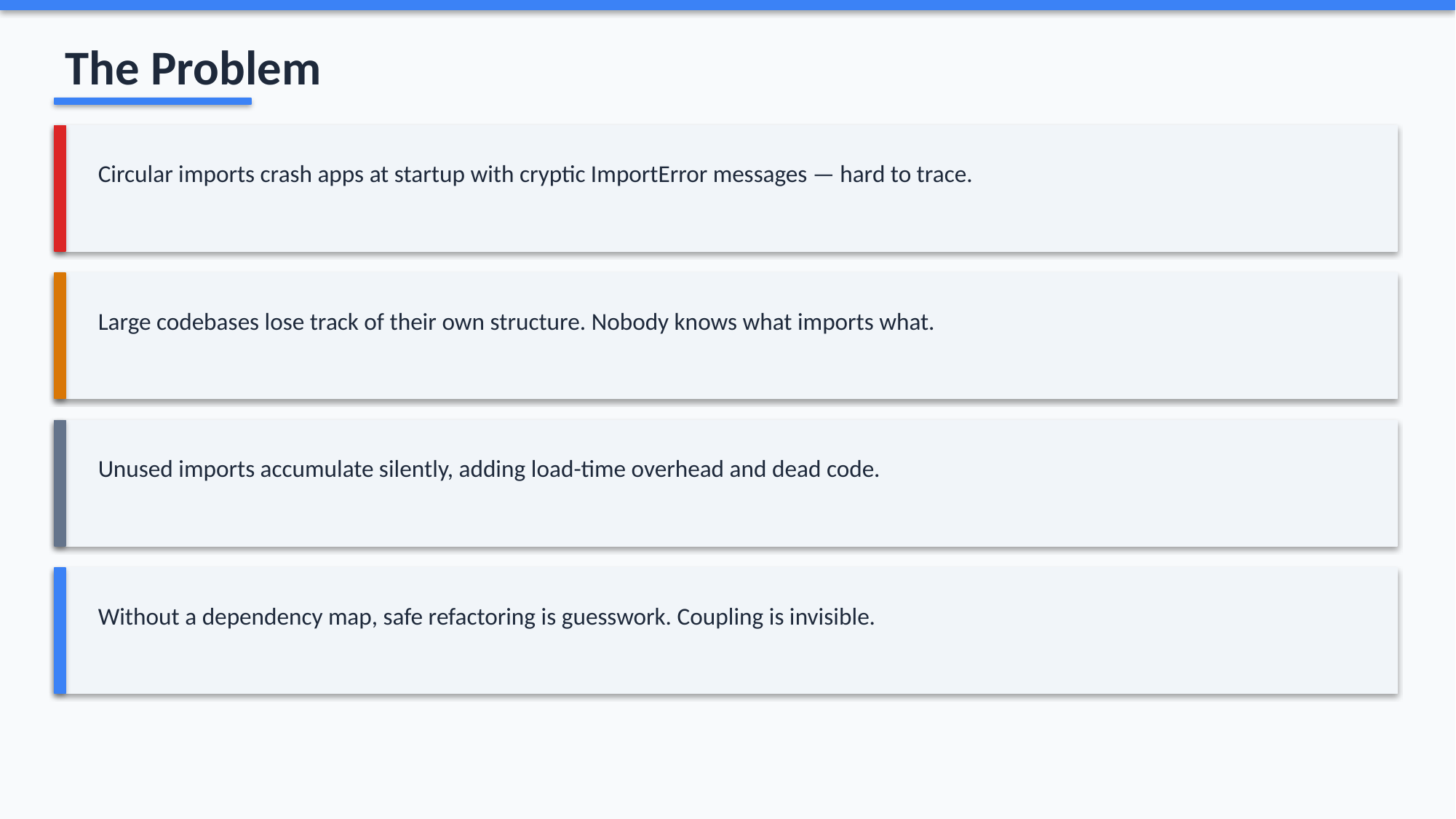

The Problem

Circular imports crash apps at startup with cryptic ImportError messages — hard to trace.

Large codebases lose track of their own structure. Nobody knows what imports what.

Unused imports accumulate silently, adding load-time overhead and dead code.

Without a dependency map, safe refactoring is guesswork. Coupling is invisible.